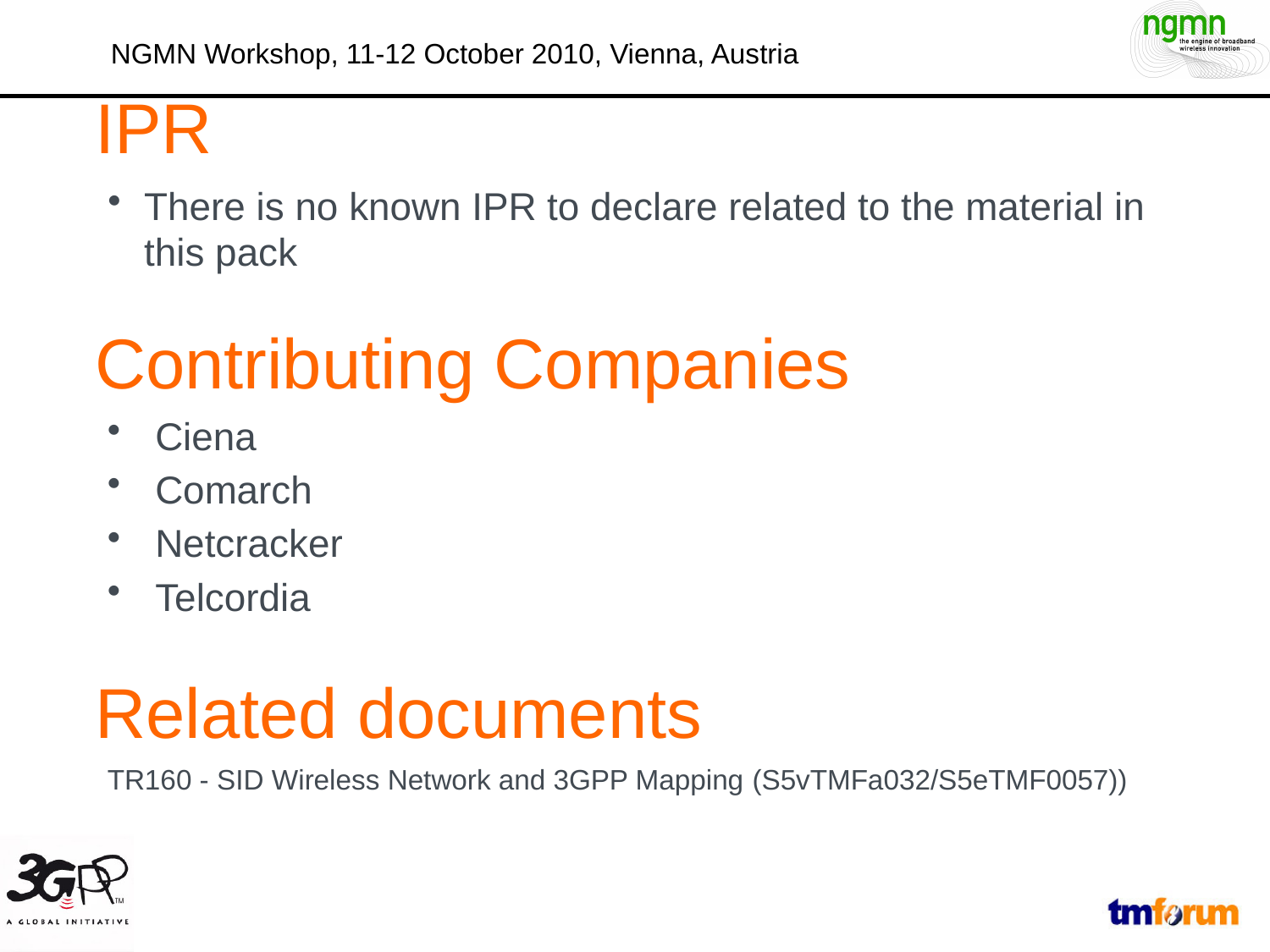

IPR
There is no known IPR to declare related to the material in this pack
Contributing Companies
Ciena
Comarch
Netcracker
Telcordia
Related documents
TR160 - SID Wireless Network and 3GPP Mapping (S5vTMFa032/S5eTMF0057))